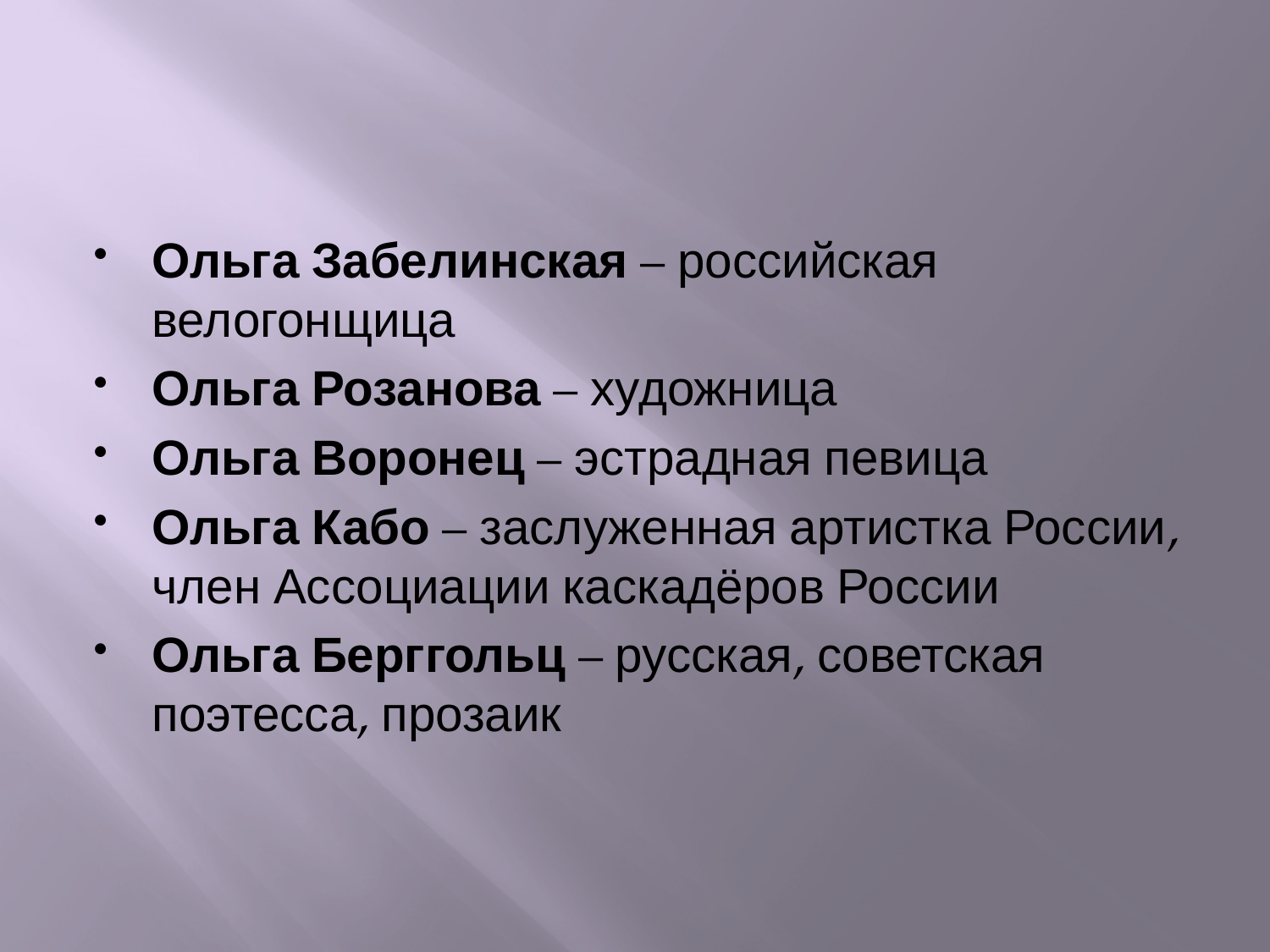

#
Ольга Забелинская – российская велогонщица
Ольга Розанова – художница
Ольга Воронец – эстрадная певица
Ольга Кабо – заслуженная артистка России, член Ассоциации каскадёров России
Ольга Берггольц – русская, советская поэтесса, прозаик